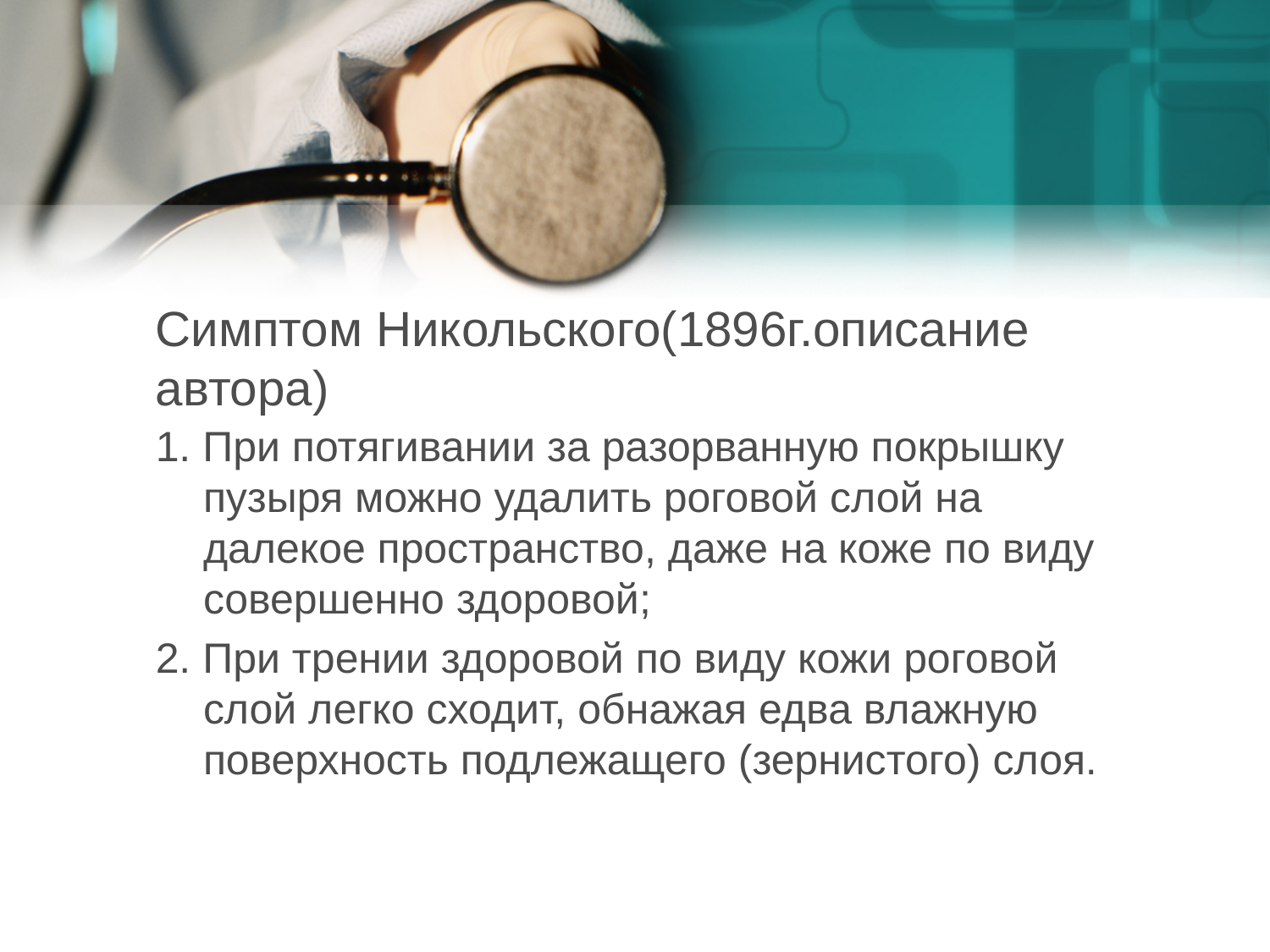

# Симптом Никольского(1896г.описание автора)
1. При потягивании за разорванную покрышку пузыря можно удалить роговой слой на далекое пространство, даже на коже по виду совершенно здоровой;
2. При трении здоровой по виду кожи роговой слой легко сходит, обнажая едва влажную поверхность подлежащего (зернистого) слоя.